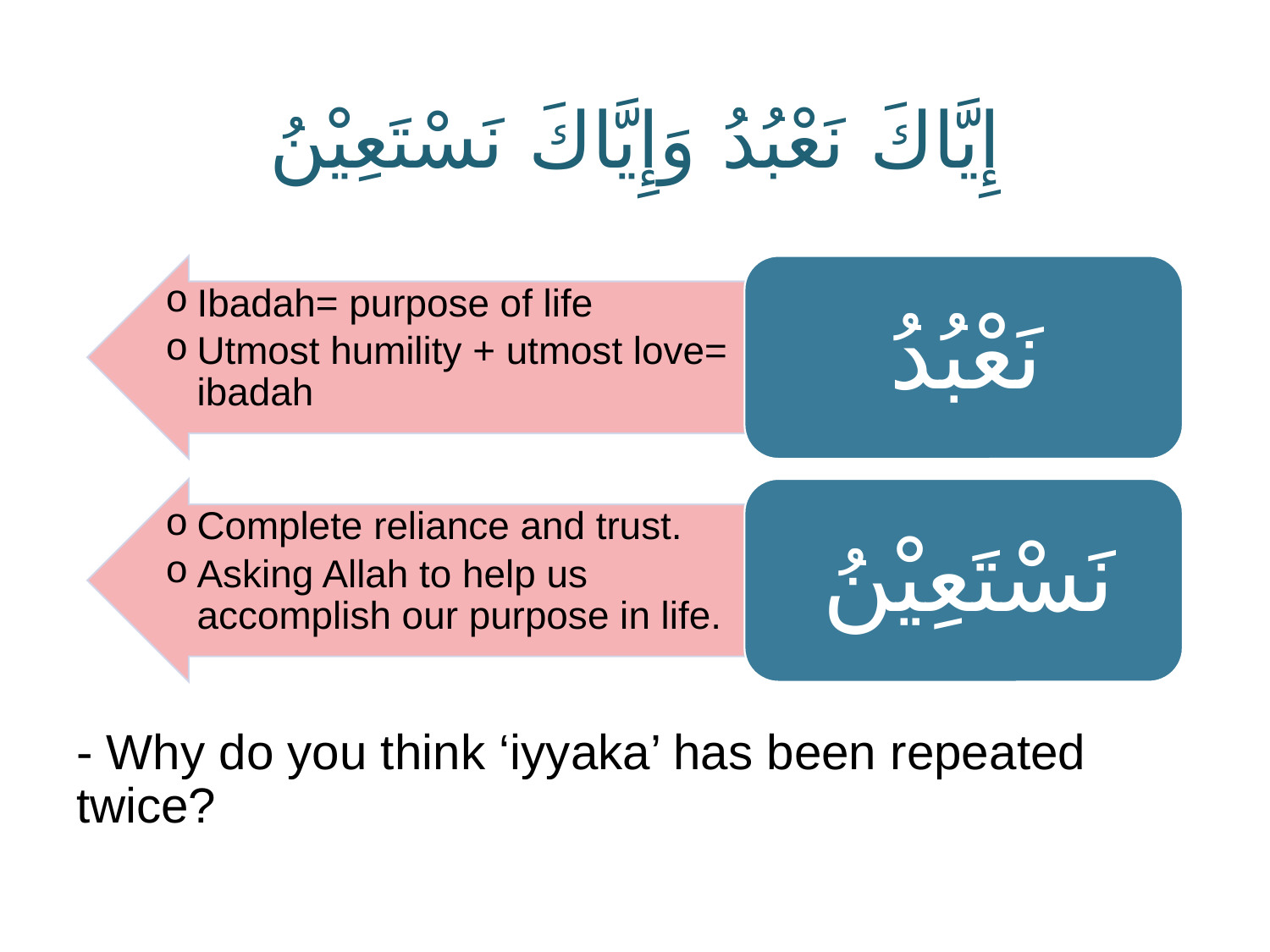

# إِيَّاكَ نَعْبُدُ وَإِيَّاكَ نَسْتَعِيْنُ
Ibadah= purpose of life
Utmost humility + utmost love= ibadah
نَعْبُدُ
Complete reliance and trust.
Asking Allah to help us accomplish our purpose in life.
نَسْتَعِيْنُ
- Why do you think ‘iyyaka’ has been repeated twice?